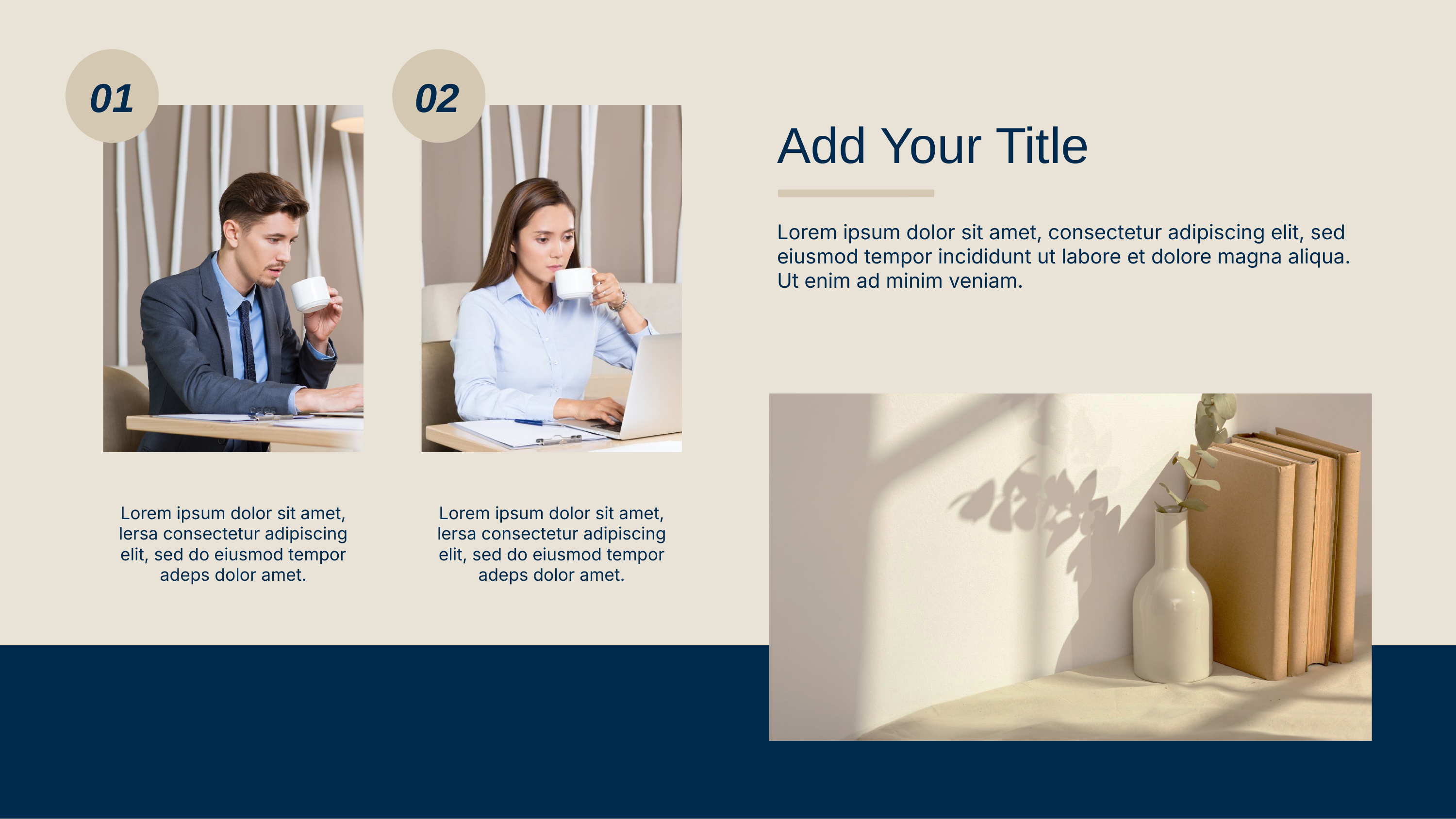

01
02

Add Your Title

Lorem ipsum dolor sit amet, consectetur adipiscing elit, sed eiusmod tempor incididunt ut labore et dolore magna aliqua. Ut enim ad minim veniam.

Lorem ipsum dolor sit amet, lersa consectetur adipiscing elit, sed do eiusmod tempor adeps dolor amet.
Lorem ipsum dolor sit amet, lersa consectetur adipiscing elit, sed do eiusmod tempor adeps dolor amet.